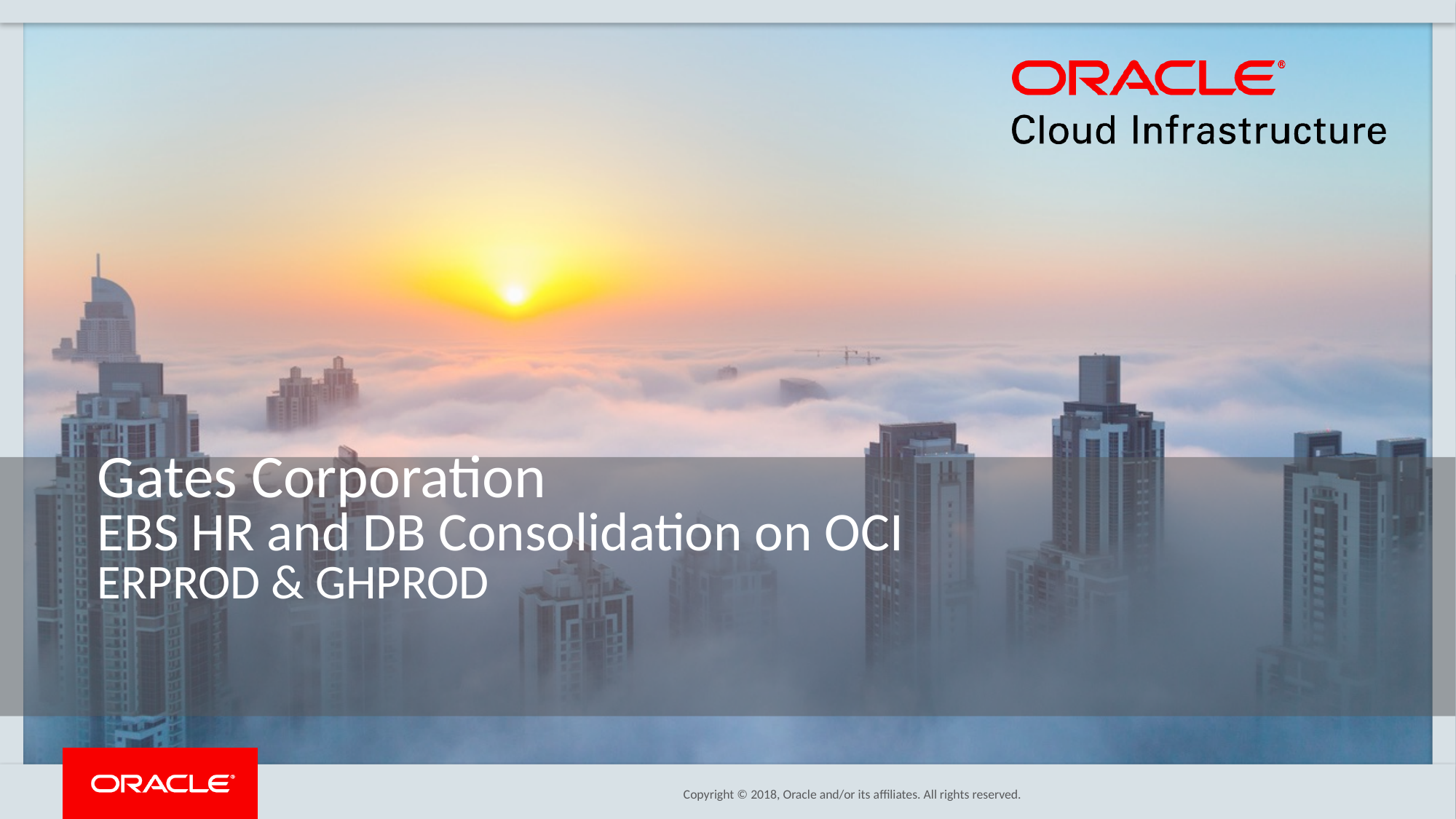

# Gates Corporation EBS HR and DB Consolidation on OCI ERPROD & GHPROD